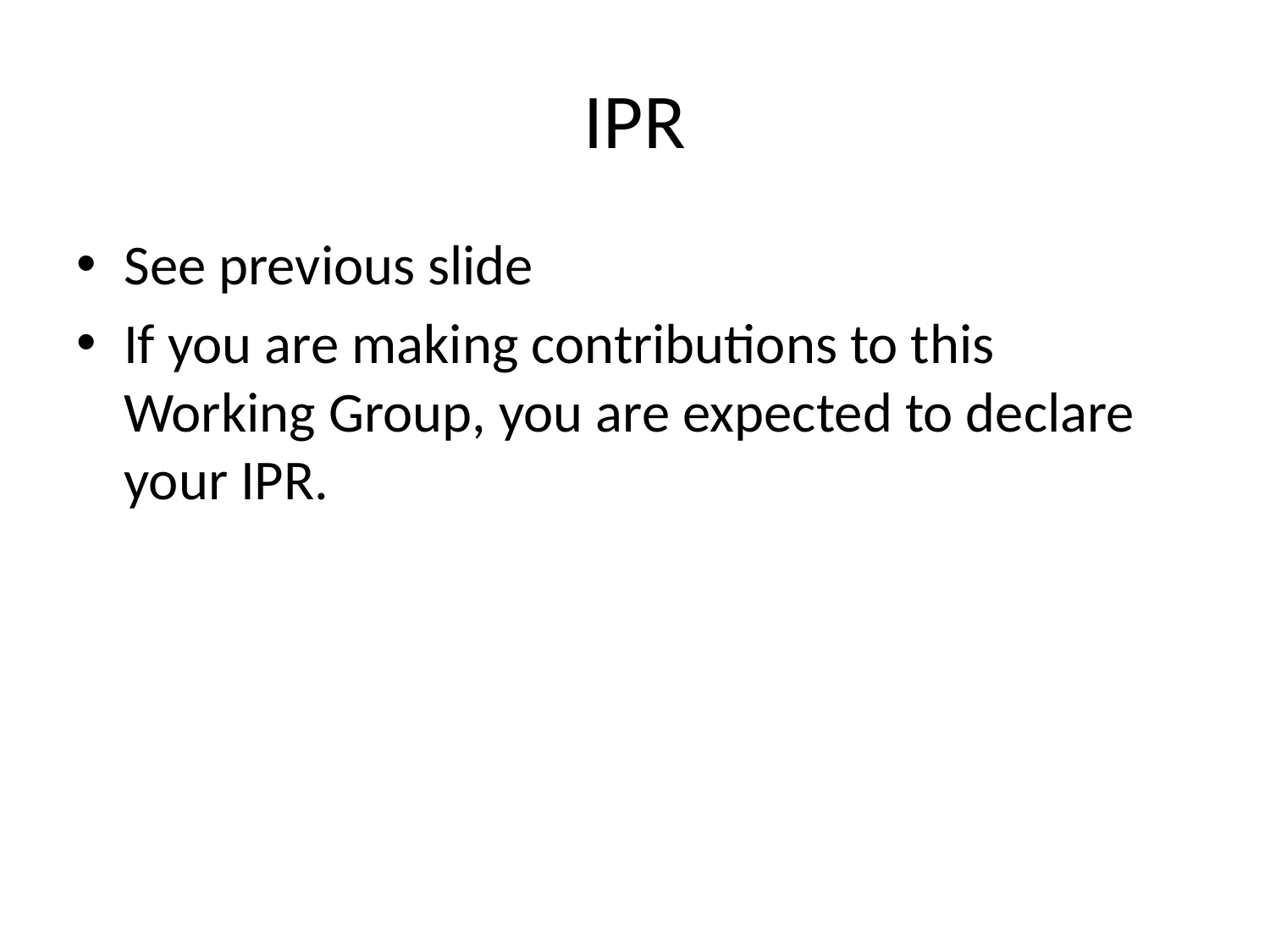

# IPR
See previous slide
If you are making contributions to this Working Group, you are expected to declare your IPR.